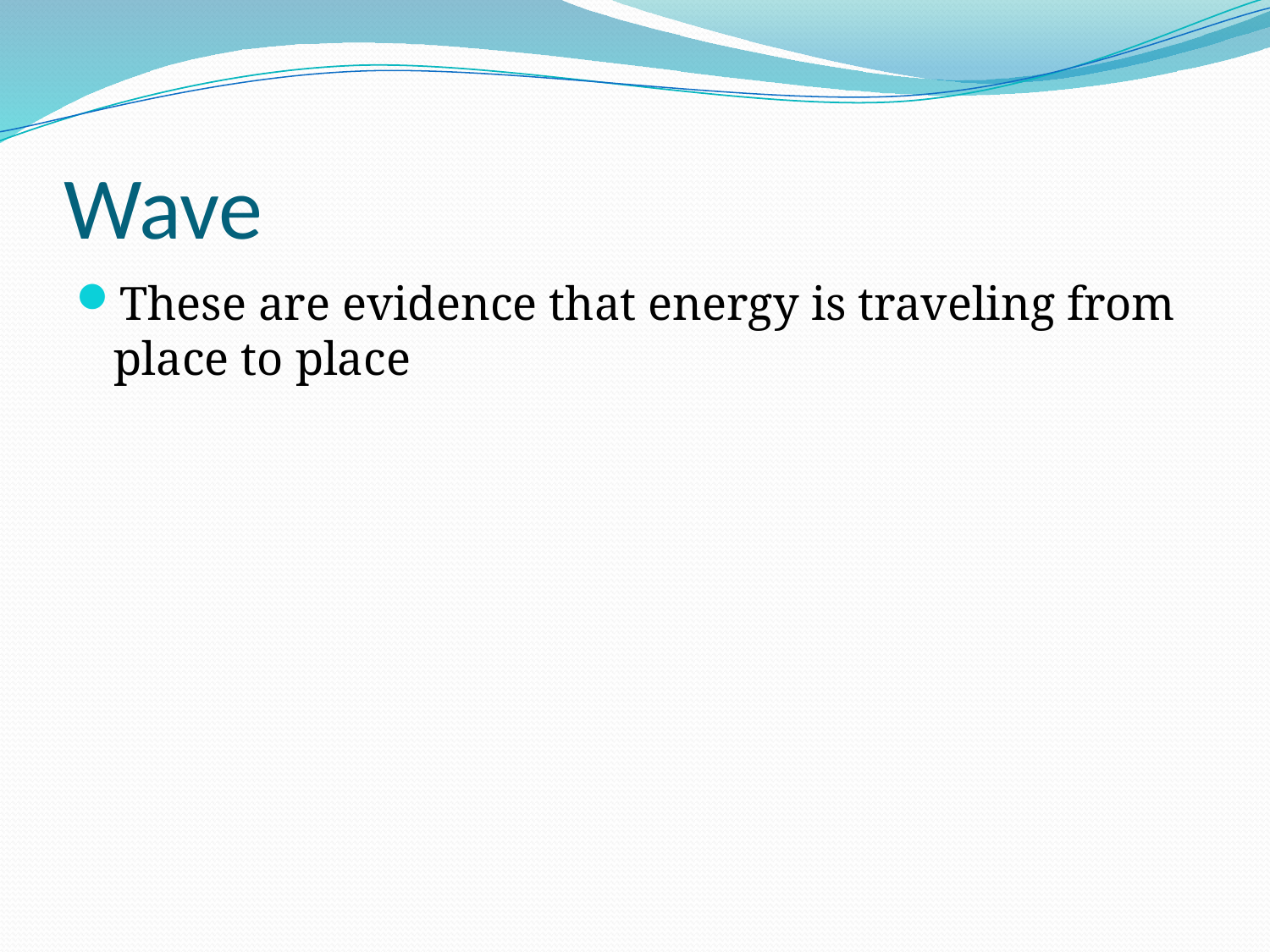

# Wave
These are evidence that energy is traveling from place to place